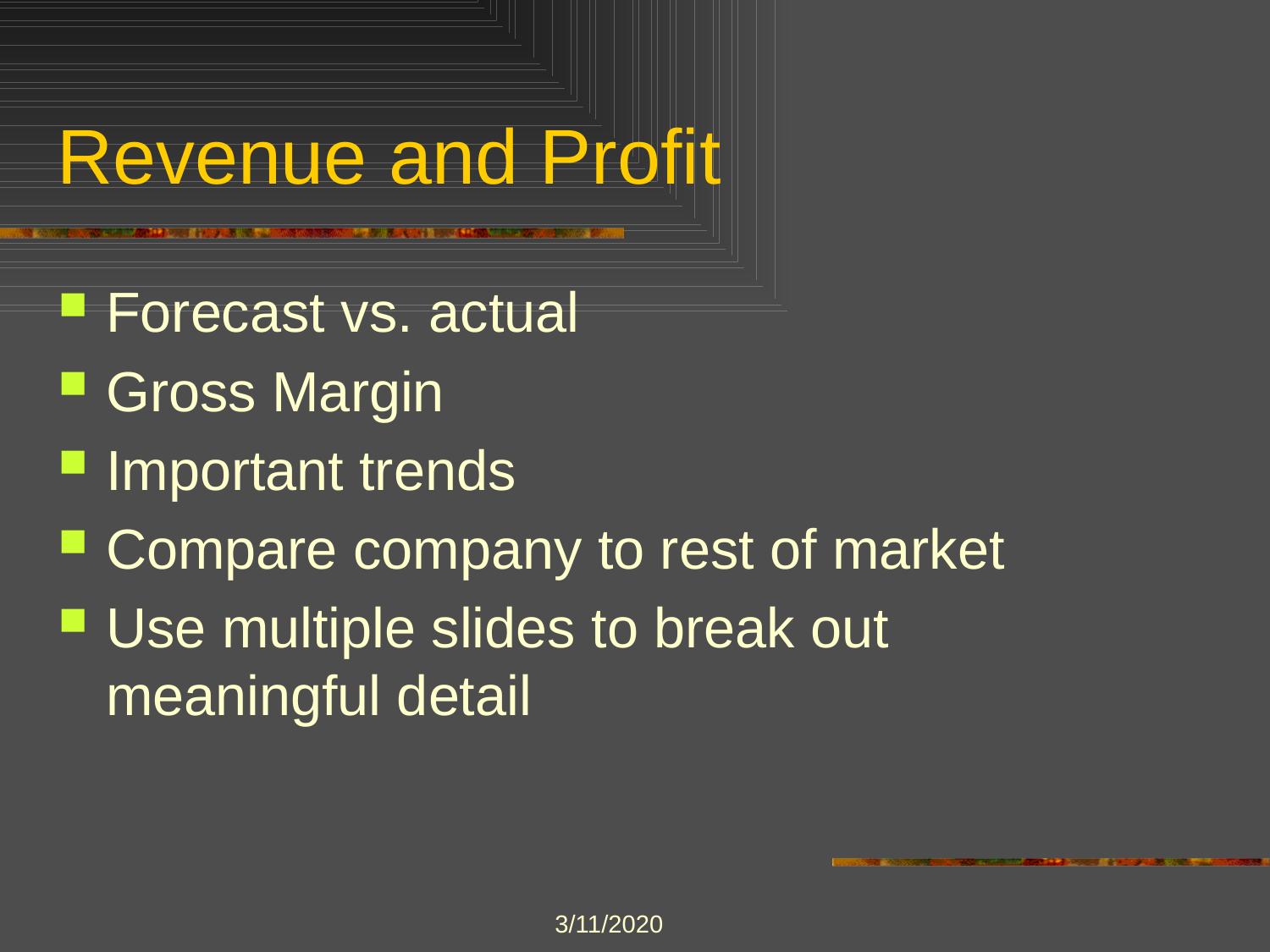

# Revenue and Profit
Forecast vs. actual
Gross Margin
Important trends
Compare company to rest of market
Use multiple slides to break out meaningful detail
3/11/2020